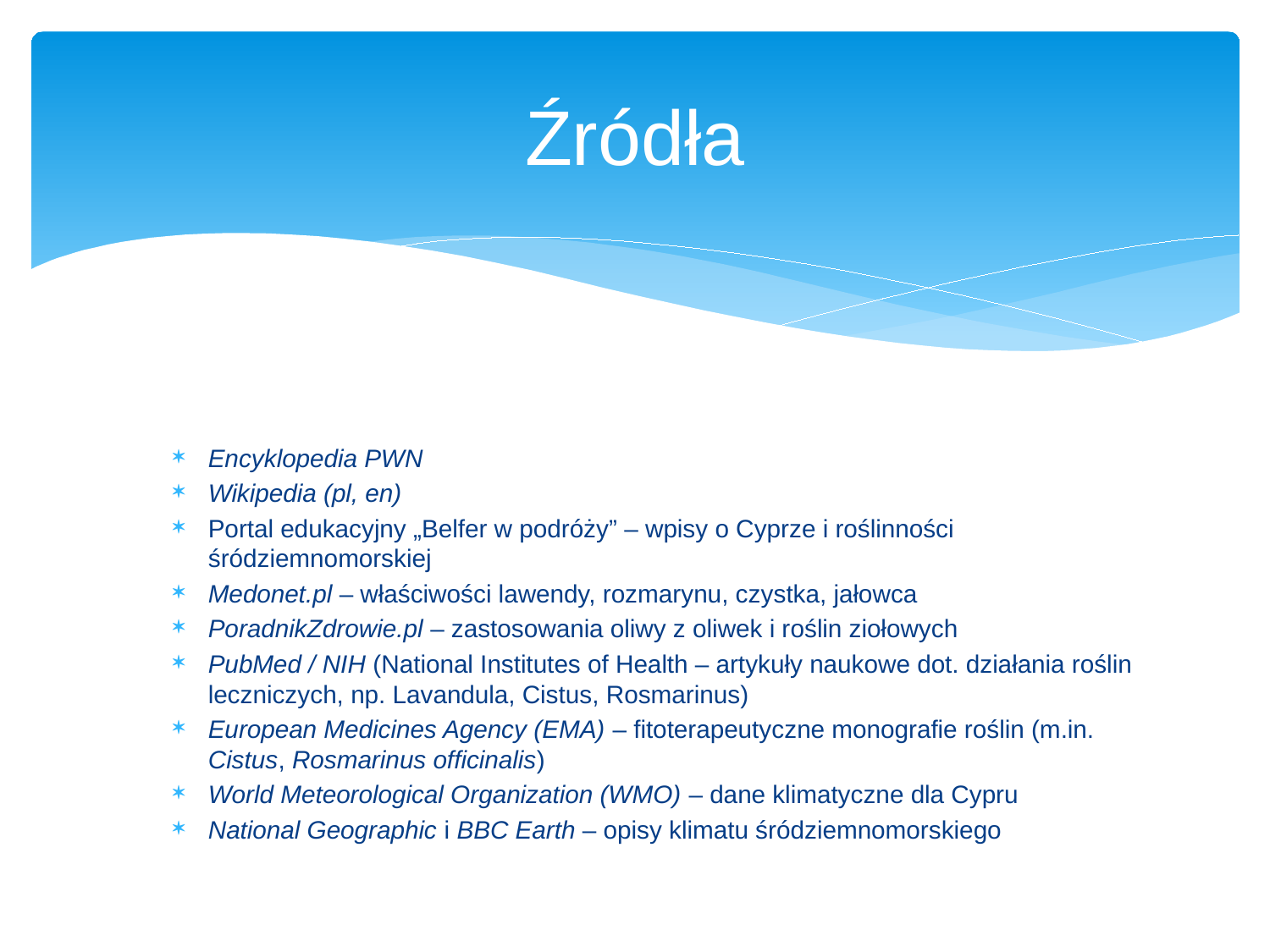

# Źródła

Encyklopedia PWN
Wikipedia (pl, en)
Portal edukacyjny „Belfer w podróży” – wpisy o Cyprze i roślinności śródziemnomorskiej
Medonet.pl – właściwości lawendy, rozmarynu, czystka, jałowca
PoradnikZdrowie.pl – zastosowania oliwy z oliwek i roślin ziołowych
PubMed / NIH (National Institutes of Health – artykuły naukowe dot. działania roślin leczniczych, np. Lavandula, Cistus, Rosmarinus)
European Medicines Agency (EMA) – fitoterapeutyczne monografie roślin (m.in. Cistus, Rosmarinus officinalis)
World Meteorological Organization (WMO) – dane klimatyczne dla Cypru
National Geographic i BBC Earth – opisy klimatu śródziemnomorskiego